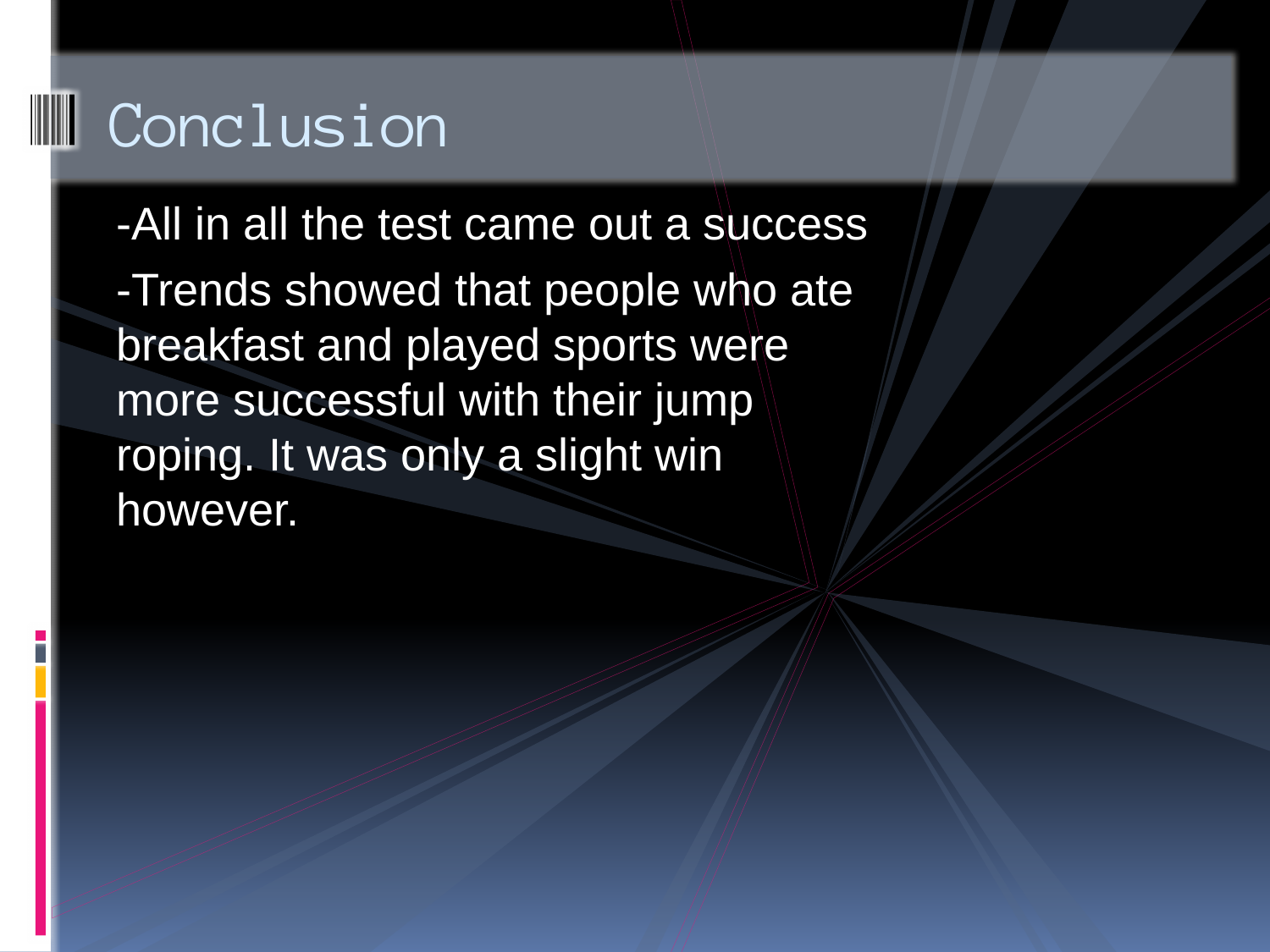

# Conclusion
-All in all the test came out a success
-Trends showed that people who ate breakfast and played sports were more successful with their jump roping. It was only a slight win however.